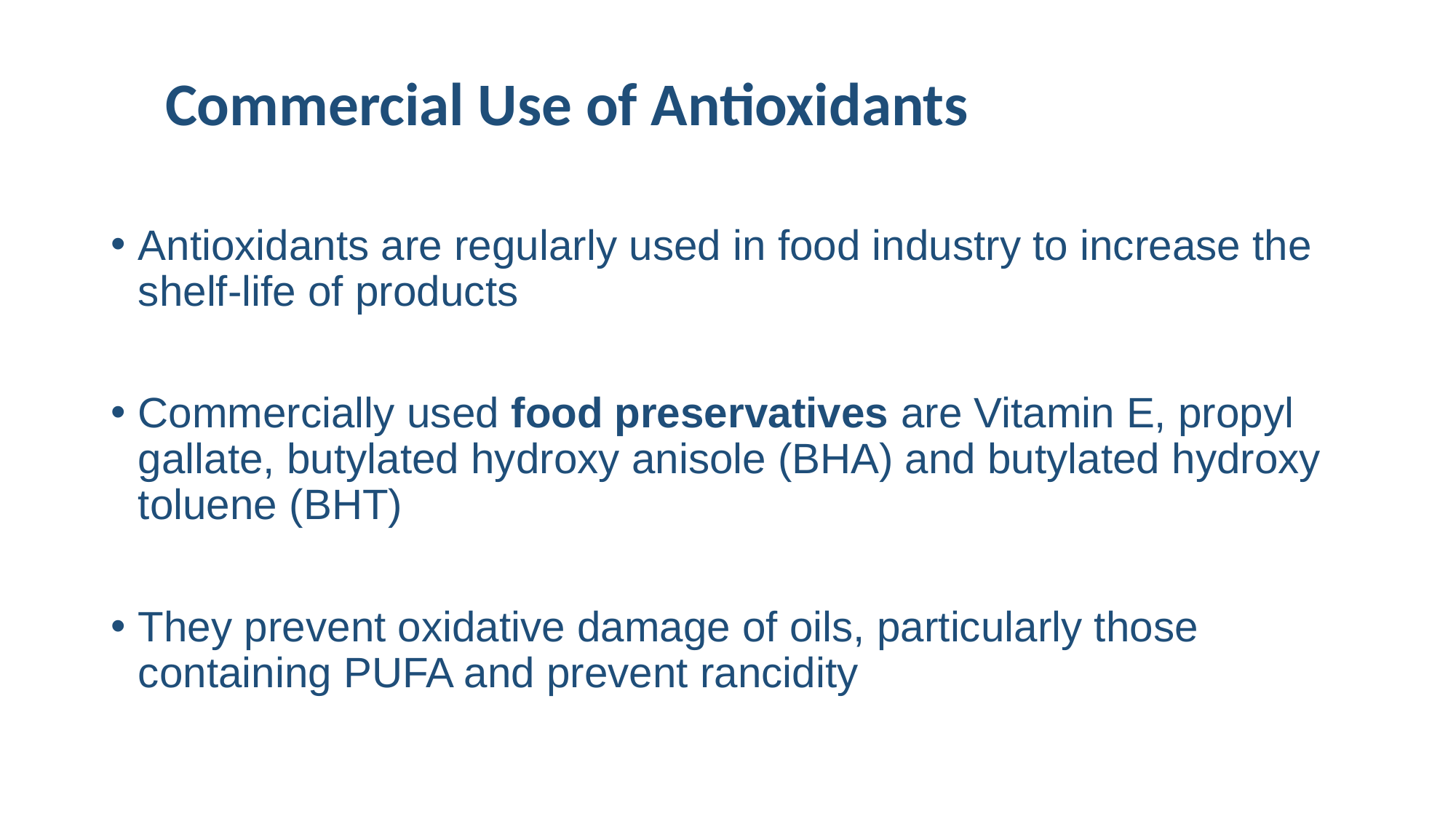

# Commercial Use of Antioxidants
Antioxidants are regularly used in food industry to increase the shelf-life of products

Commercially used food preservatives are Vitamin E, propyl gallate, butylated hydroxy anisole (BHA) and butylated hydroxy toluene (BHT)

They prevent oxidative damage of oils, particularly those containing PUFA and prevent rancidity